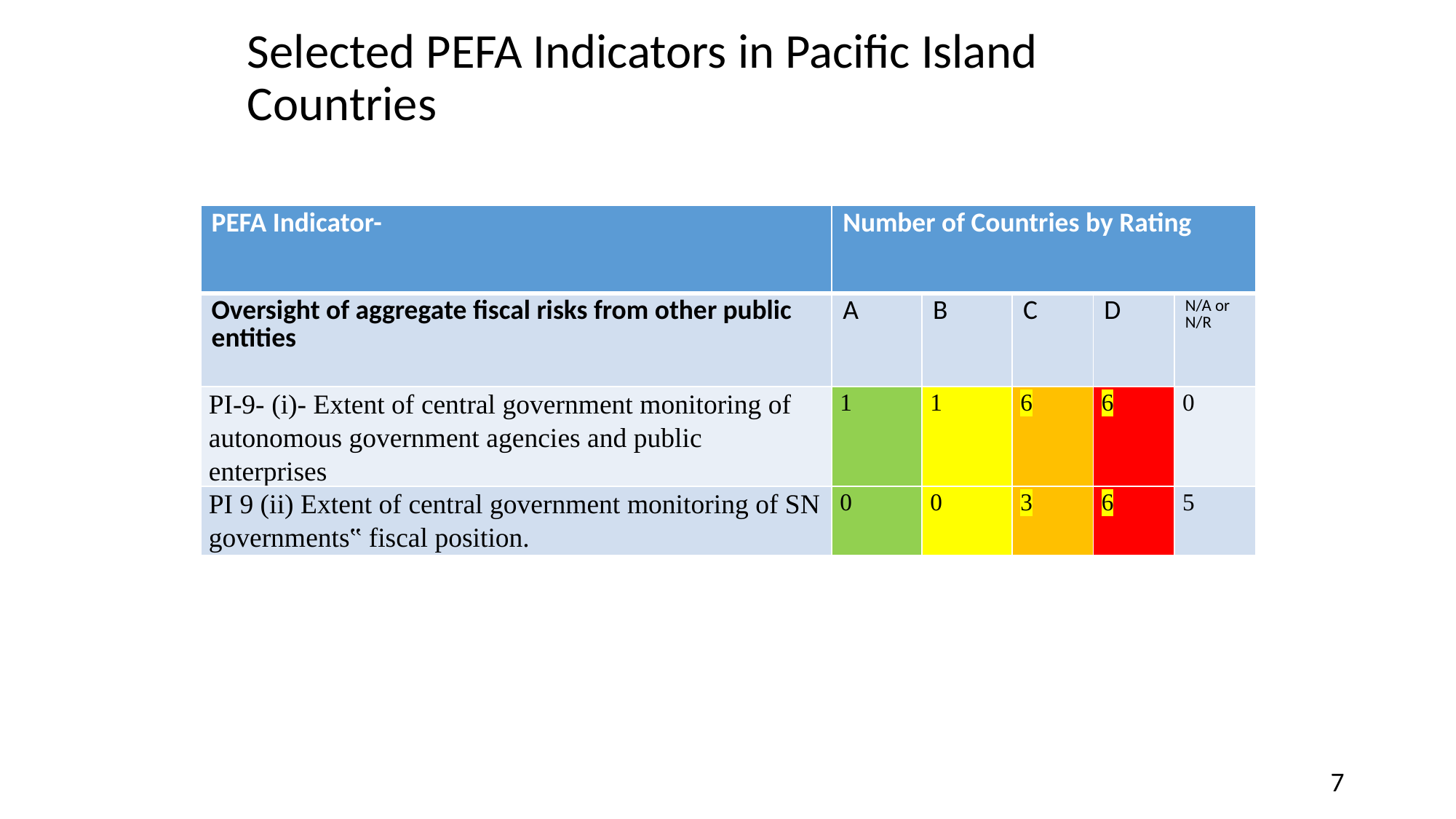

# Selected PEFA Indicators in Pacific Island Countries
| PEFA Indicator- | Number of Countries by Rating |  |  |  |  |
| --- | --- | --- | --- | --- | --- |
| Oversight of aggregate fiscal risks from other public entities | A | B | C | D | N/A or N/R |
| PI-9- (i)- Extent of central government monitoring of autonomous government agencies and public enterprises | 1 | 1 | 6 | 6 | 0 |
| PI 9 (ii) Extent of central government monitoring of SN governments‟ fiscal position. | 0 | 0 | 3 | 6 | 5 |
7